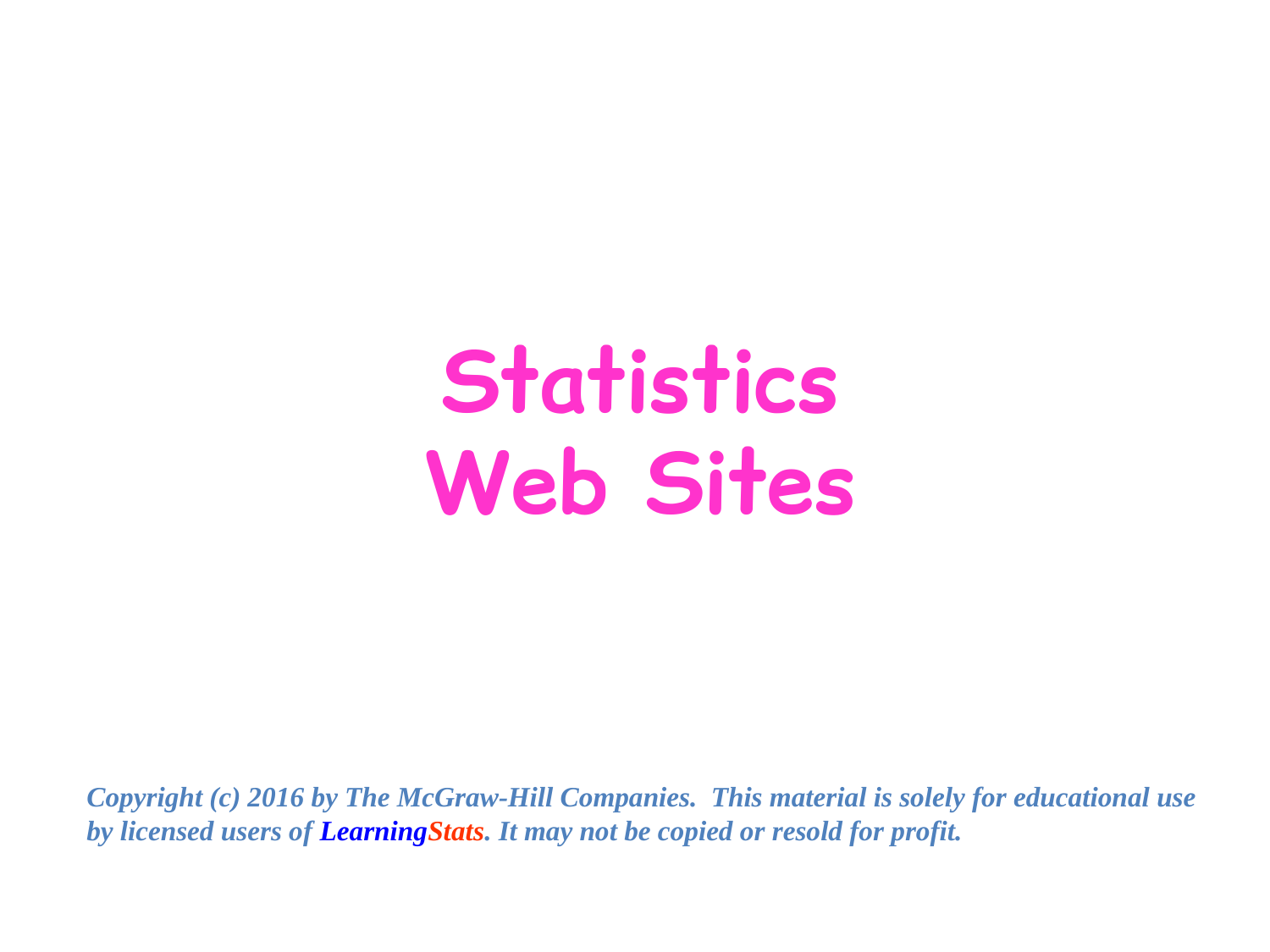

# Statistics Web Sites
Copyright (c) 2016 by The McGraw-Hill Companies.  This material is solely for educational use by licensed users of LearningStats. It may not be copied or resold for profit.